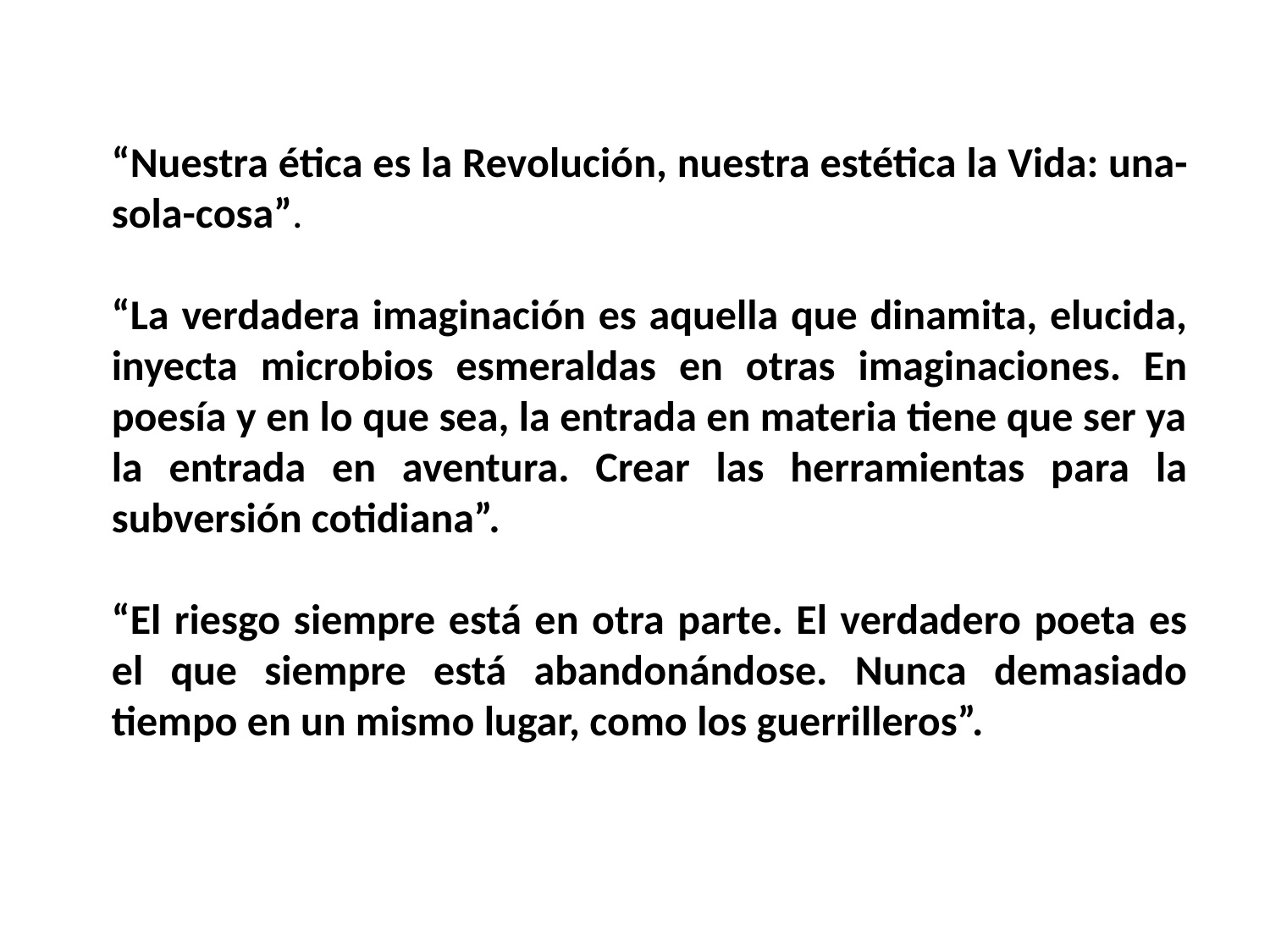

“Nuestra ética es la Revolución, nuestra estética la Vida: una-sola-cosa”.

“La verdadera imaginación es aquella que dinamita, elucida, inyecta microbios esmeraldas en otras imaginaciones. En poesía y en lo que sea, la entrada en materia tiene que ser ya la entrada en aventura. Crear las herramientas para la subversión cotidiana”.

“El riesgo siempre está en otra parte. El verdadero poeta es el que siempre está abandonándose. Nunca demasiado tiempo en un mismo lugar, como los guerrilleros”.